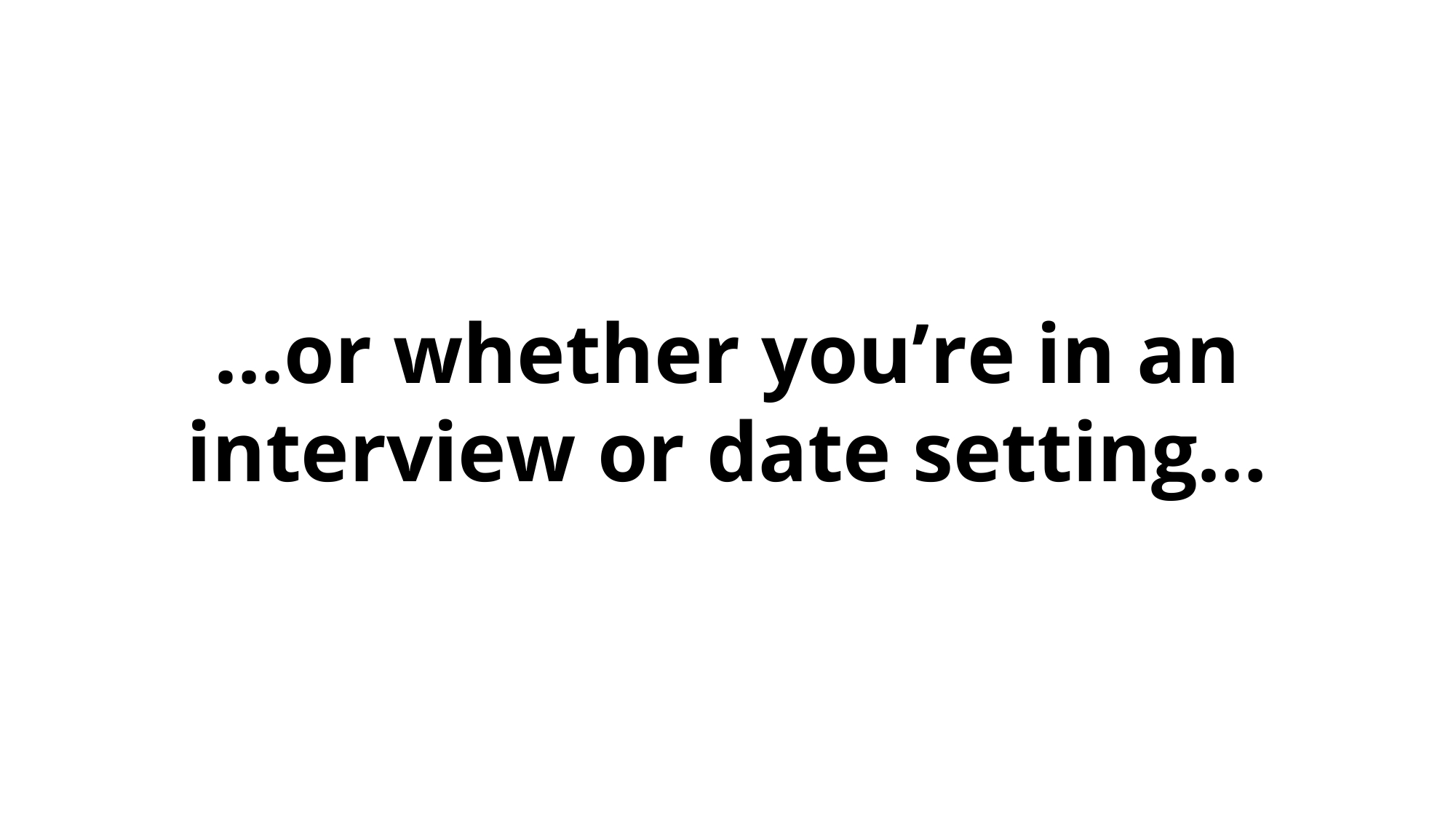

…or whether you’re in an interview or date setting…